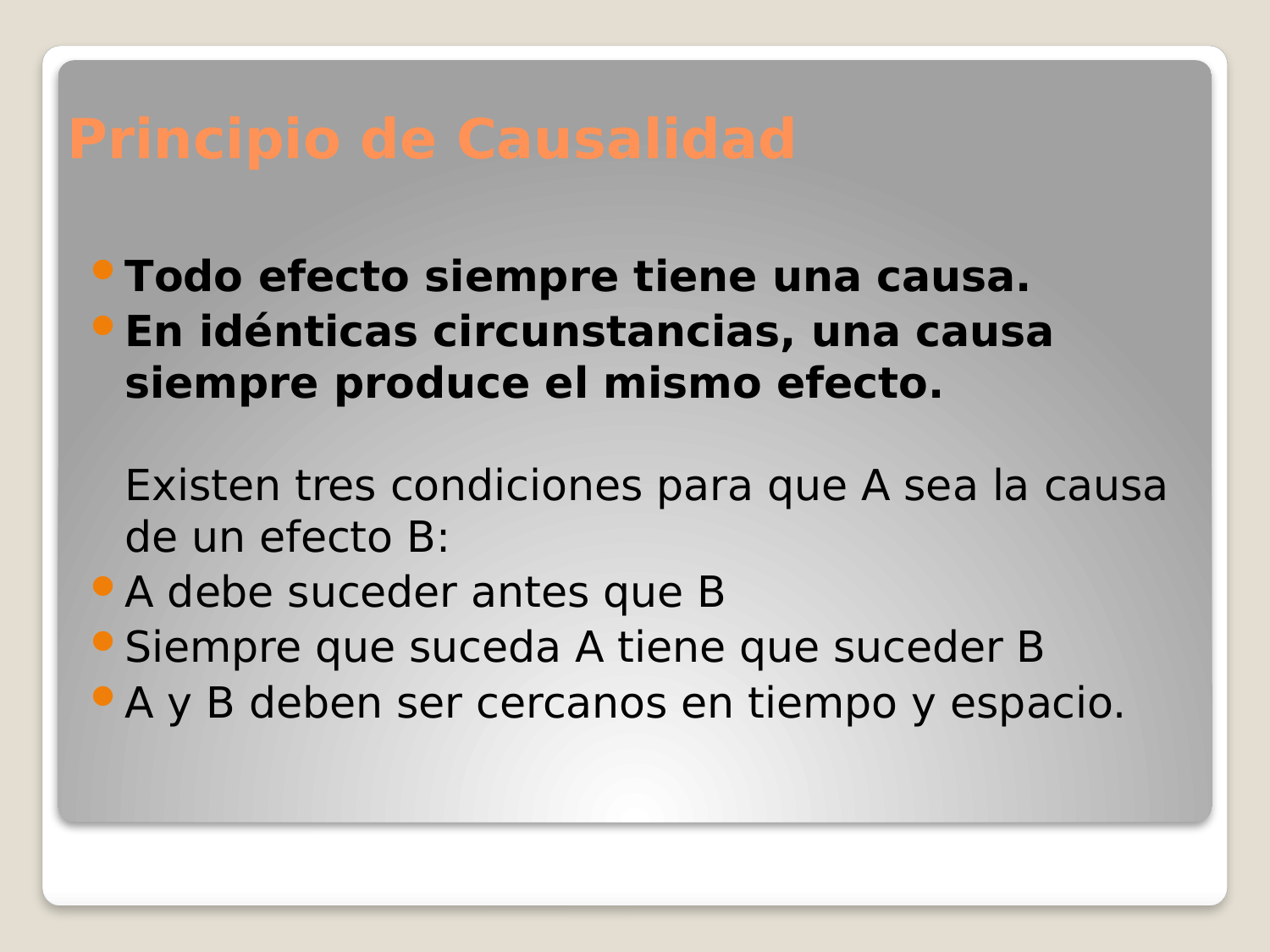

# Principio de Causalidad
Todo efecto siempre tiene una causa.
En idénticas circunstancias, una causa siempre produce el mismo efecto.
Existen tres condiciones para que A sea la causa de un efecto B:
A debe suceder antes que B
Siempre que suceda A tiene que suceder B
A y B deben ser cercanos en tiempo y espacio.